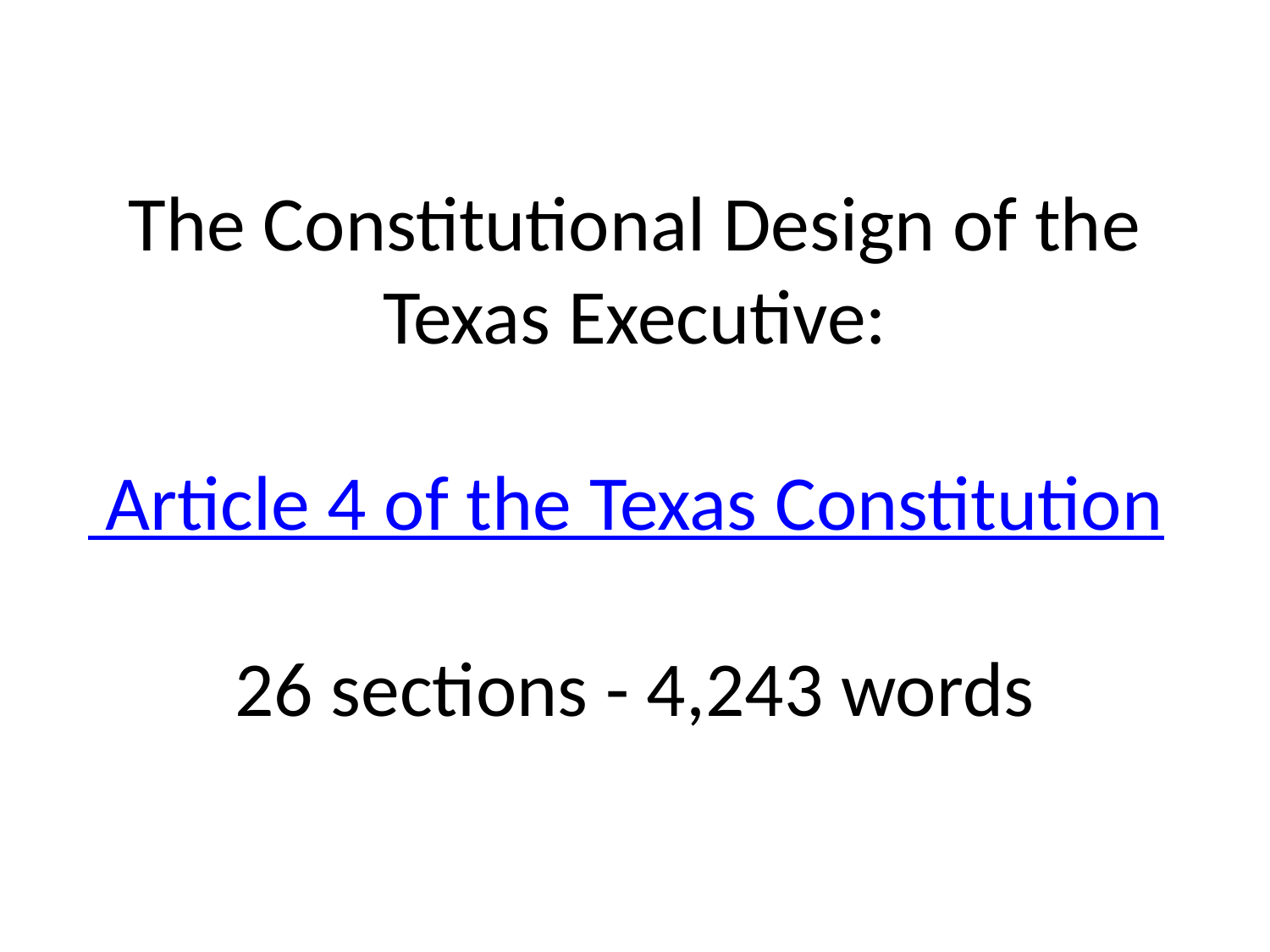

# The Constitutional Design of the Texas Executive: Article 4 of the Texas Constitution 26 sections - 4,243 words